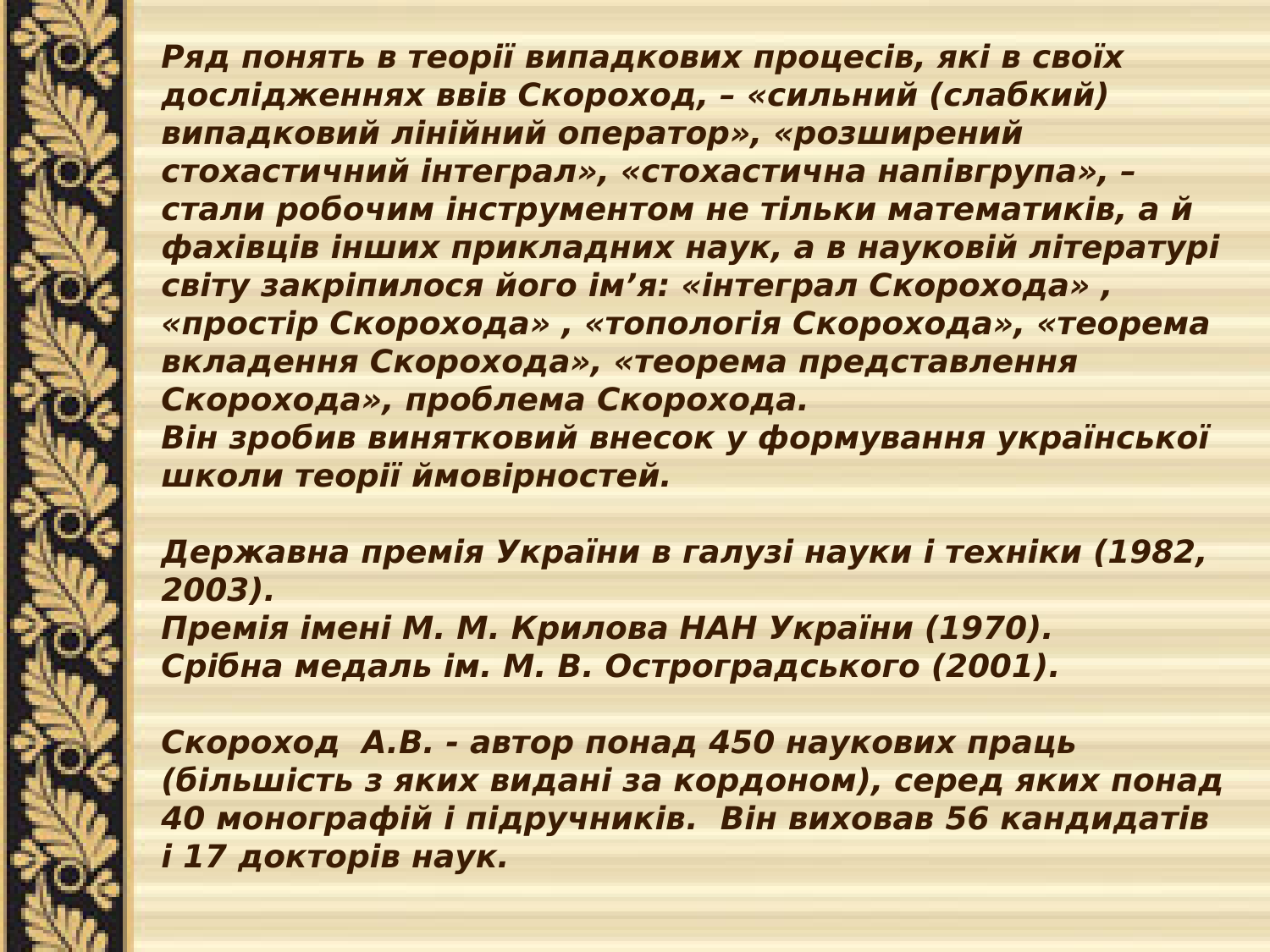

Ряд понять в теорії випадкових процесів, які в своїх дослідженнях ввів Скороход, – «сильний (слабкий) випадковий лінійний оператор», «розширений стохастичний інтеграл», «стохастична напівгрупа», – стали робочим інструментом не тільки математиків, а й фахівців інших прикладних наук, а в науковій літературі світу закріпилося його ім’я: «інтеграл Скорохода» , «простір Скорохода» , «топологія Скорохода», «теорема вкладення Скорохода», «теорема представлення Скорохода», проблема Скорохода.
Він зробив винятковий внесок у формування української школи теорії ймовірностей.

Державна премія України в галузі науки і техніки (1982, 2003).
Премія імені М. М. Крилова НАН України (1970).
Срібна медаль ім. М. В. Остроградського (2001).

Скороход  А.В. - автор понад 450 наукових праць (більшість з яких видані за кордоном), серед яких понад 40 монографій і підручників.  Він виховав 56 кандидатів і 17 докторів наук.